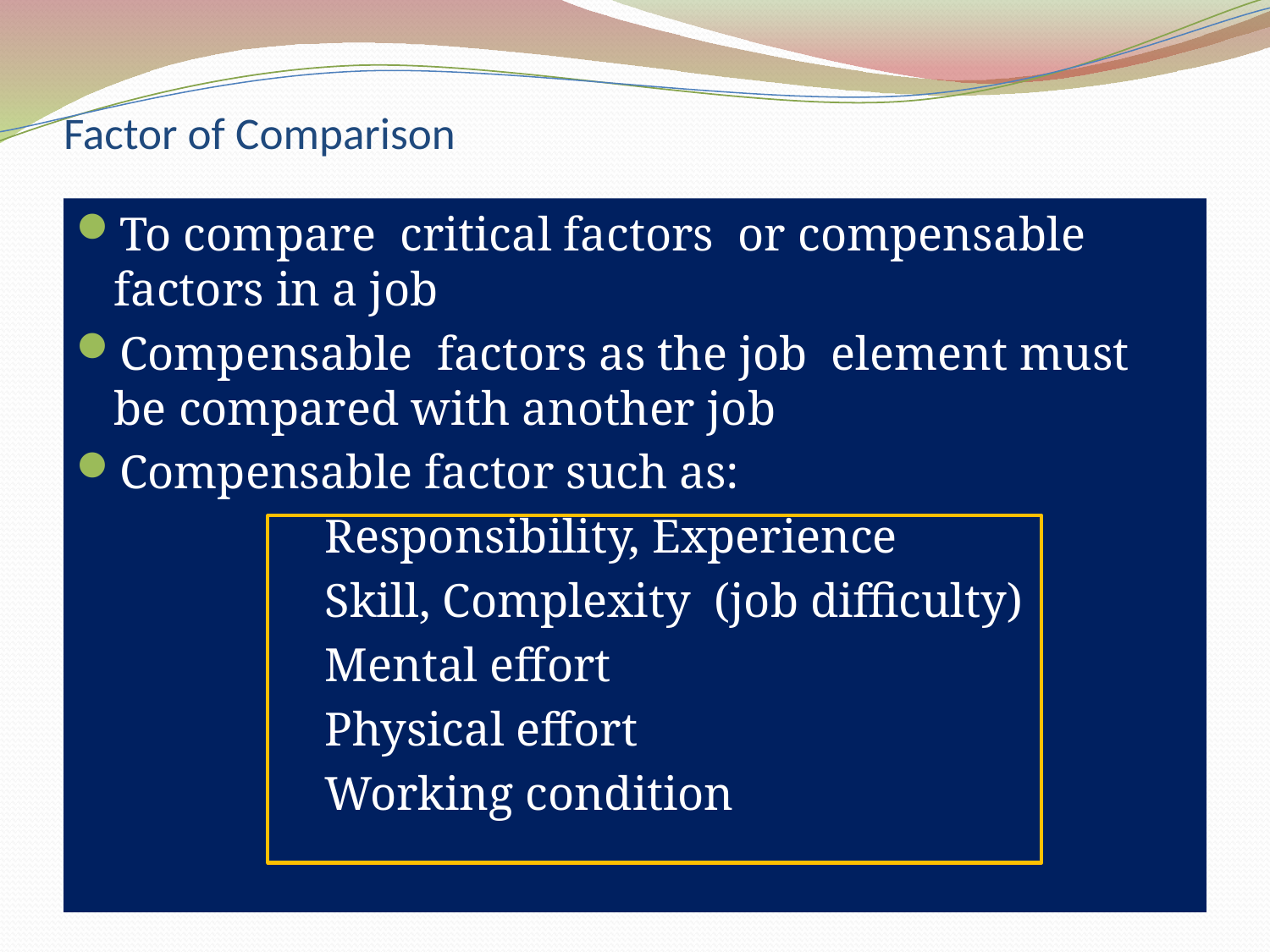

# Factor of Comparison
To compare  critical factors  or compensable factors in a job
Compensable  factors as the job  element must be compared with another job
Compensable factor such as:
                     Responsibility, Experience
                     Skill, Complexity  (job difficulty)
                     Mental effort
                     Physical effort
                     Working condition